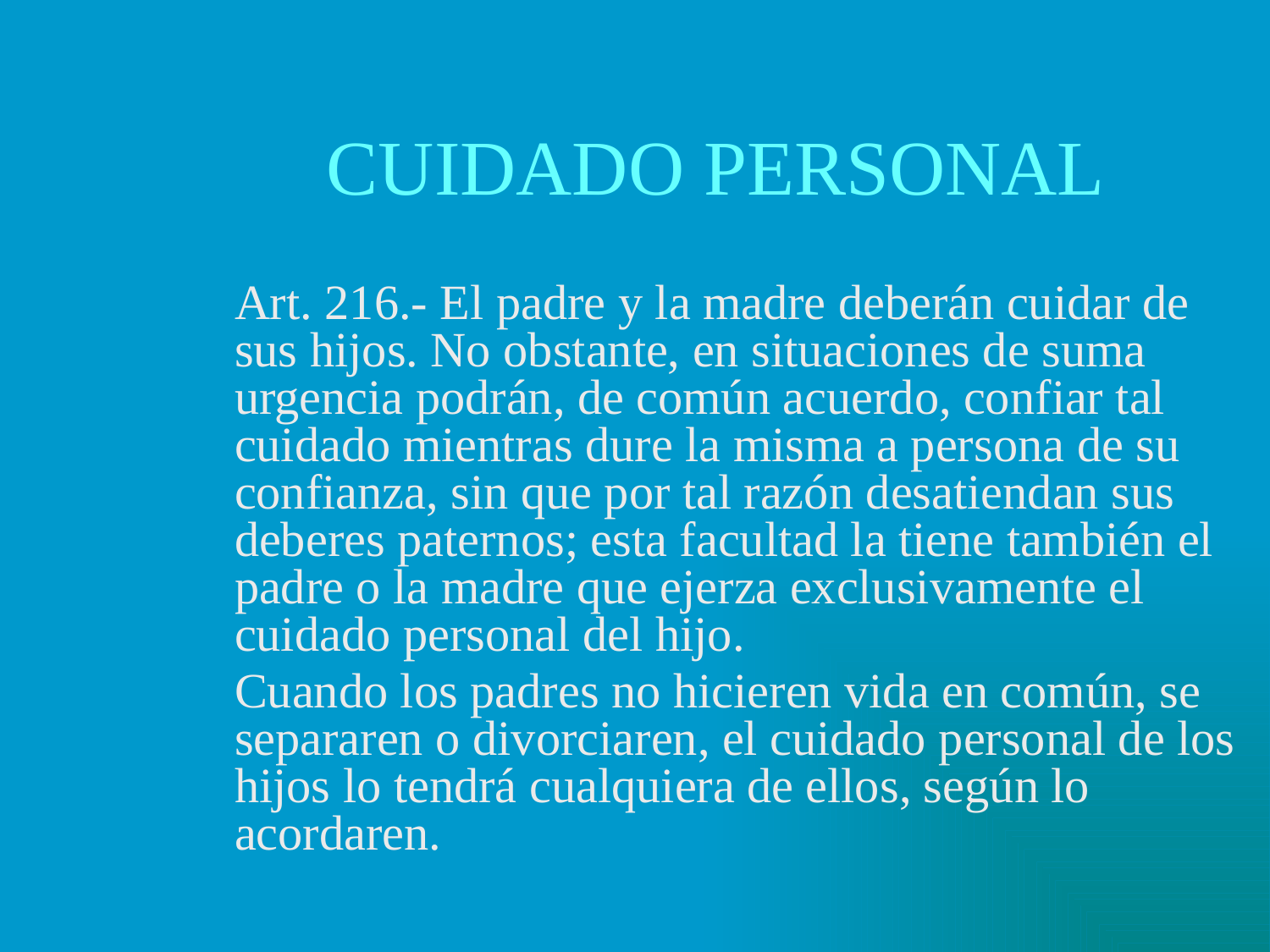

# CUIDADO PERSONAL
	Art. 216.- El padre y la madre deberán cuidar de sus hijos. No obstante, en situaciones de suma urgencia podrán, de común acuerdo, confiar tal cuidado mientras dure la misma a persona de su confianza, sin que por tal razón desatiendan sus deberes paternos; esta facultad la tiene también el padre o la madre que ejerza exclusivamente el cuidado personal del hijo.
	Cuando los padres no hicieren vida en común, se separaren o divorciaren, el cuidado personal de los hijos lo tendrá cualquiera de ellos, según lo acordaren.